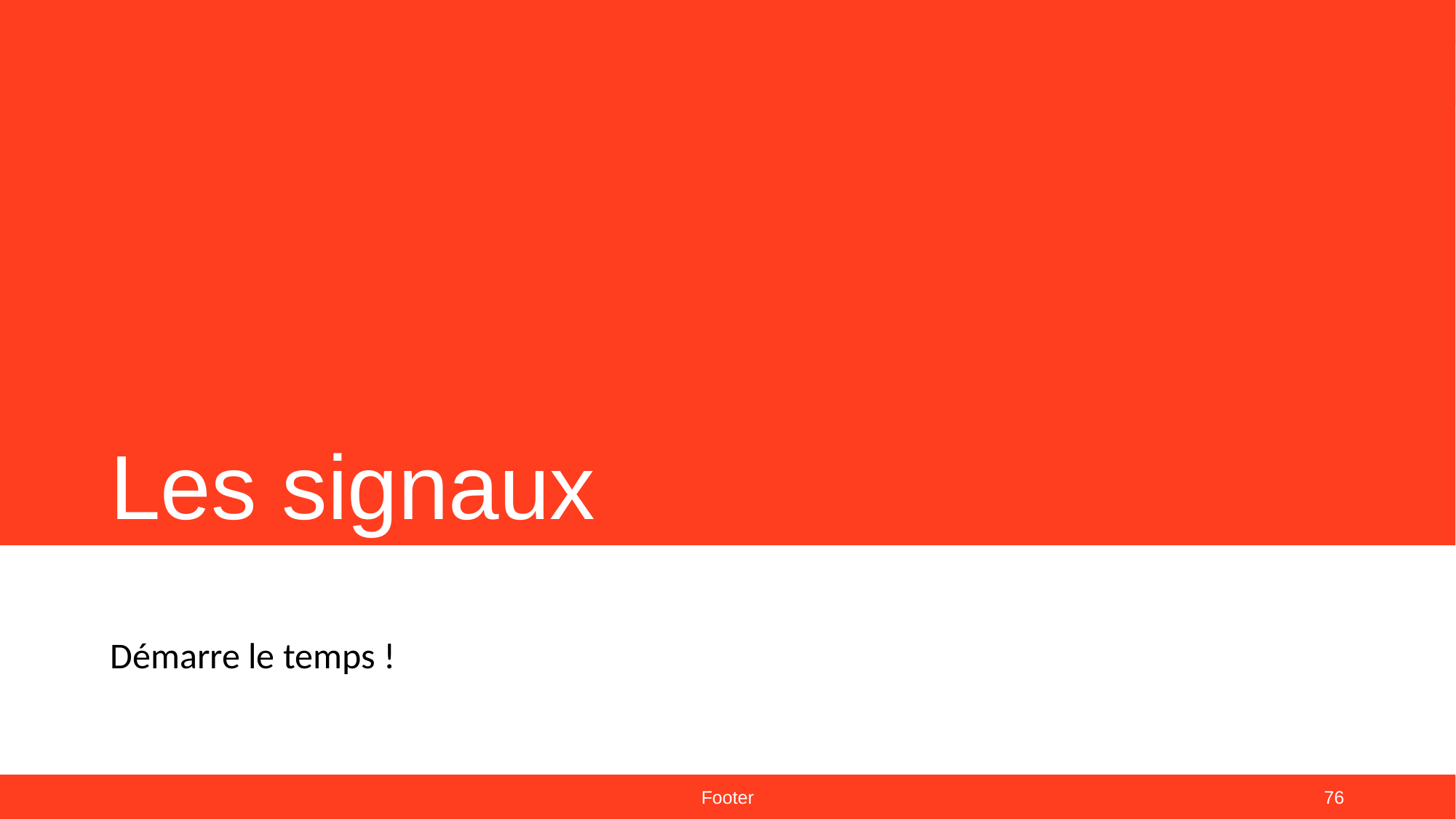

# Les signaux
Démarre le temps !

Footer
76